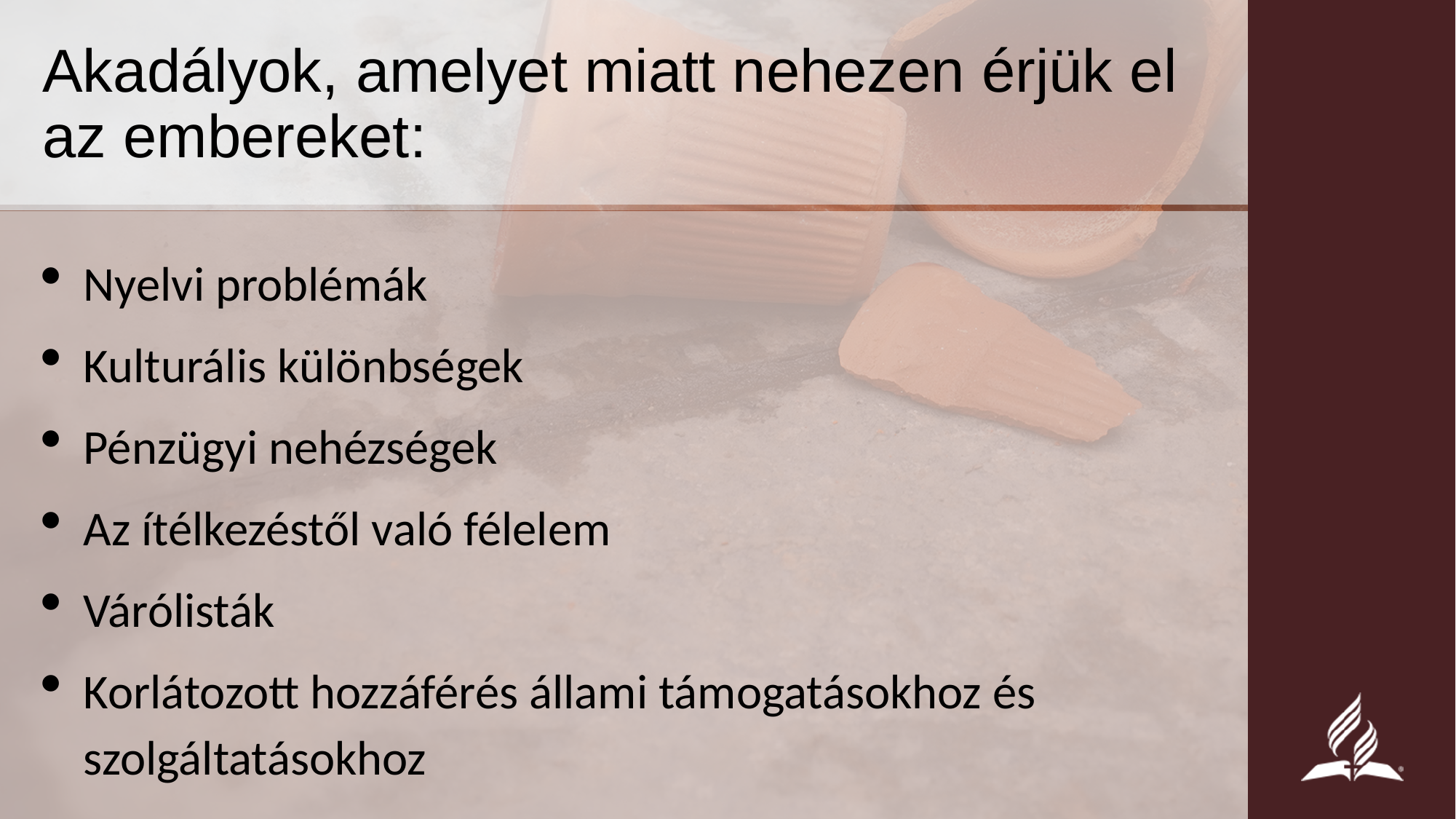

# Akadályok, amelyet miatt nehezen érjük el az embereket:
Nyelvi problémák
Kulturális különbségek
Pénzügyi nehézségek
Az ítélkezéstől való félelem
Várólisták
Korlátozott hozzáférés állami támogatásokhoz és szolgáltatásokhoz